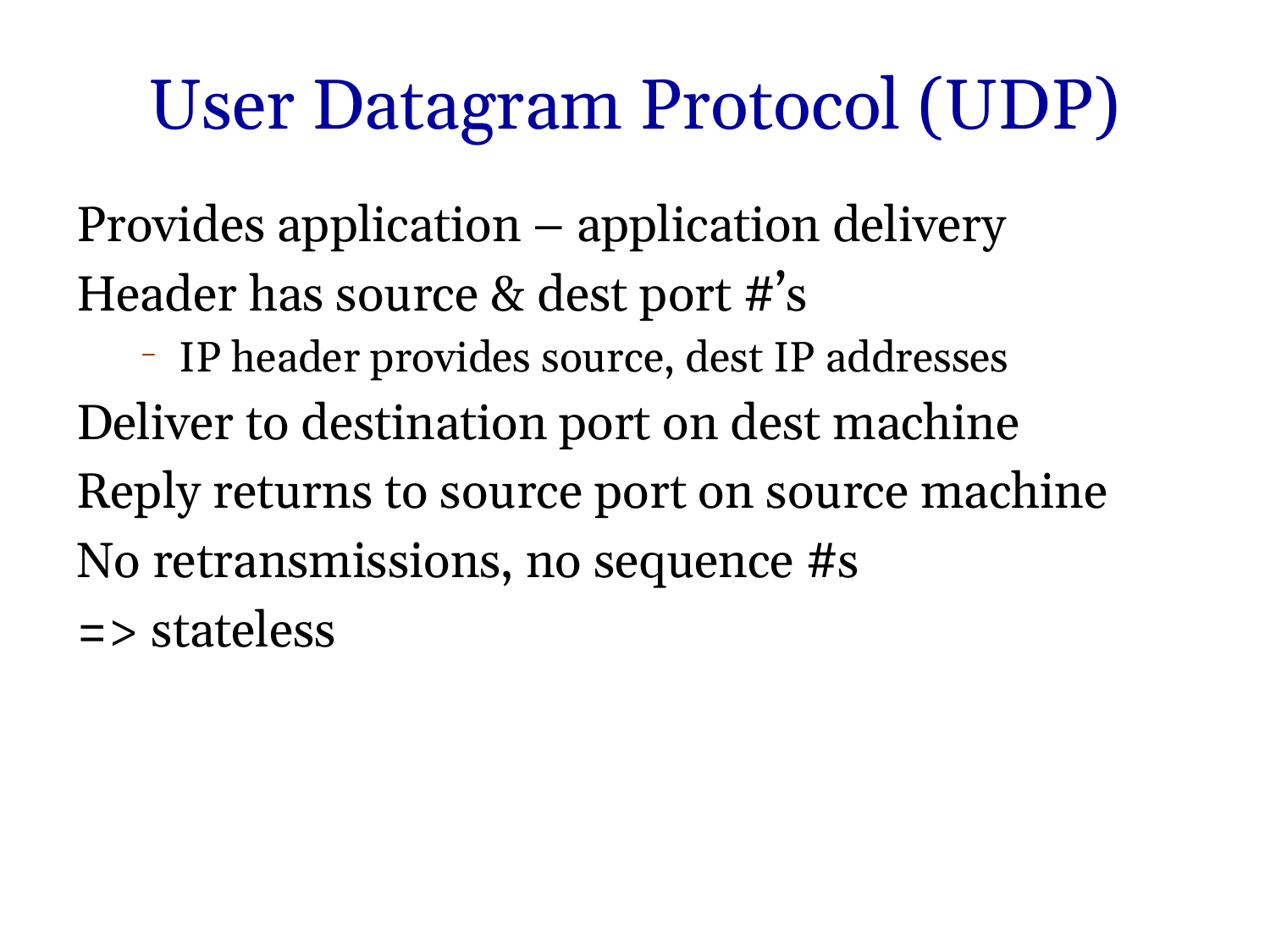

# User Datagram Protocol (UDP)
Provides application – application delivery
Header has source & dest port #’s
IP header provides source, dest IP addresses
Deliver to destination port on dest machine
Reply returns to source port on source machine
No retransmissions, no sequence #s
=> stateless